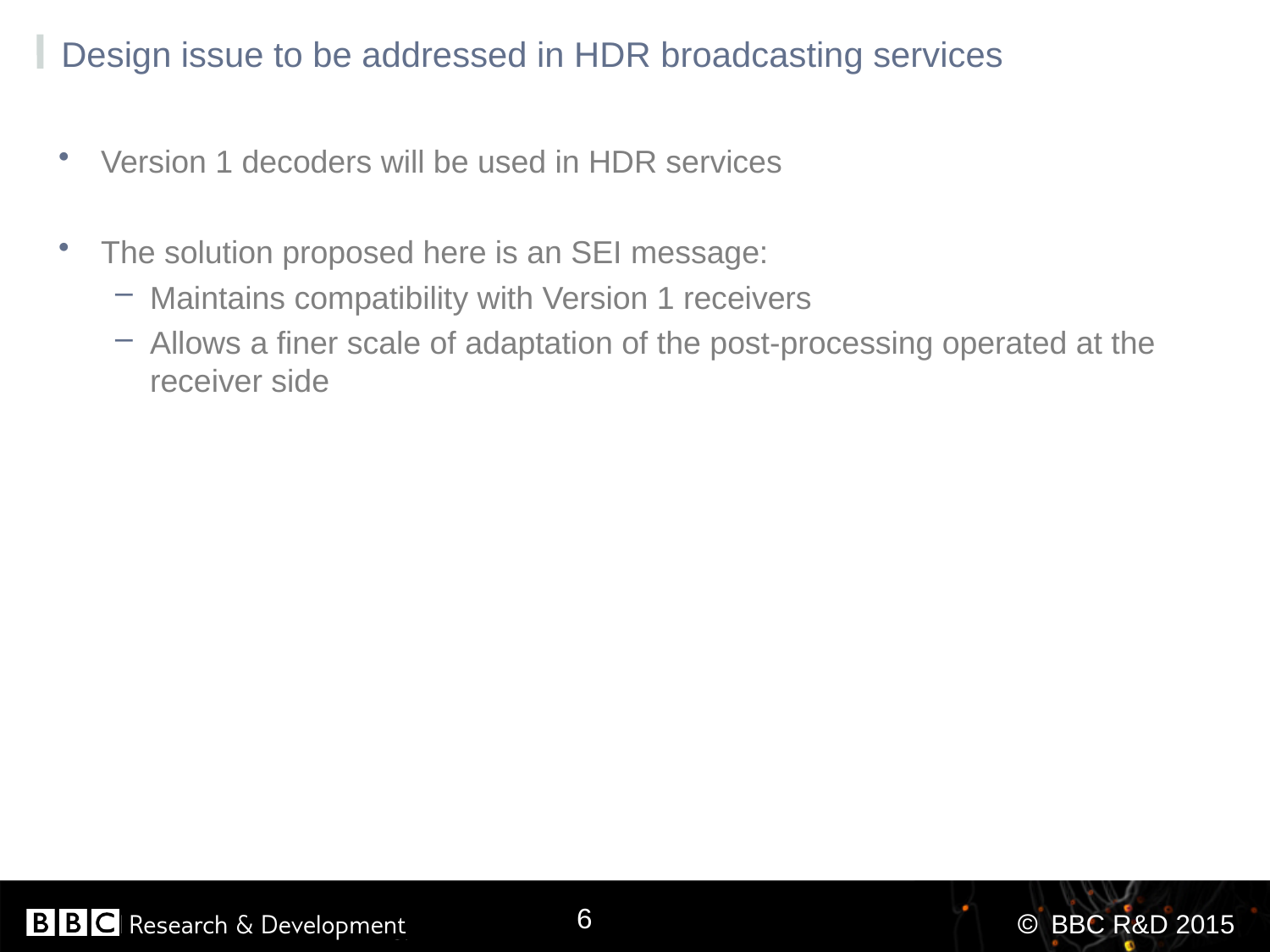

# Design issue to be addressed in HDR broadcasting services
Version 1 decoders will be used in HDR services

The solution proposed here is an SEI message:
Maintains compatibility with Version 1 receivers
Allows a finer scale of adaptation of the post-processing operated at the receiver side